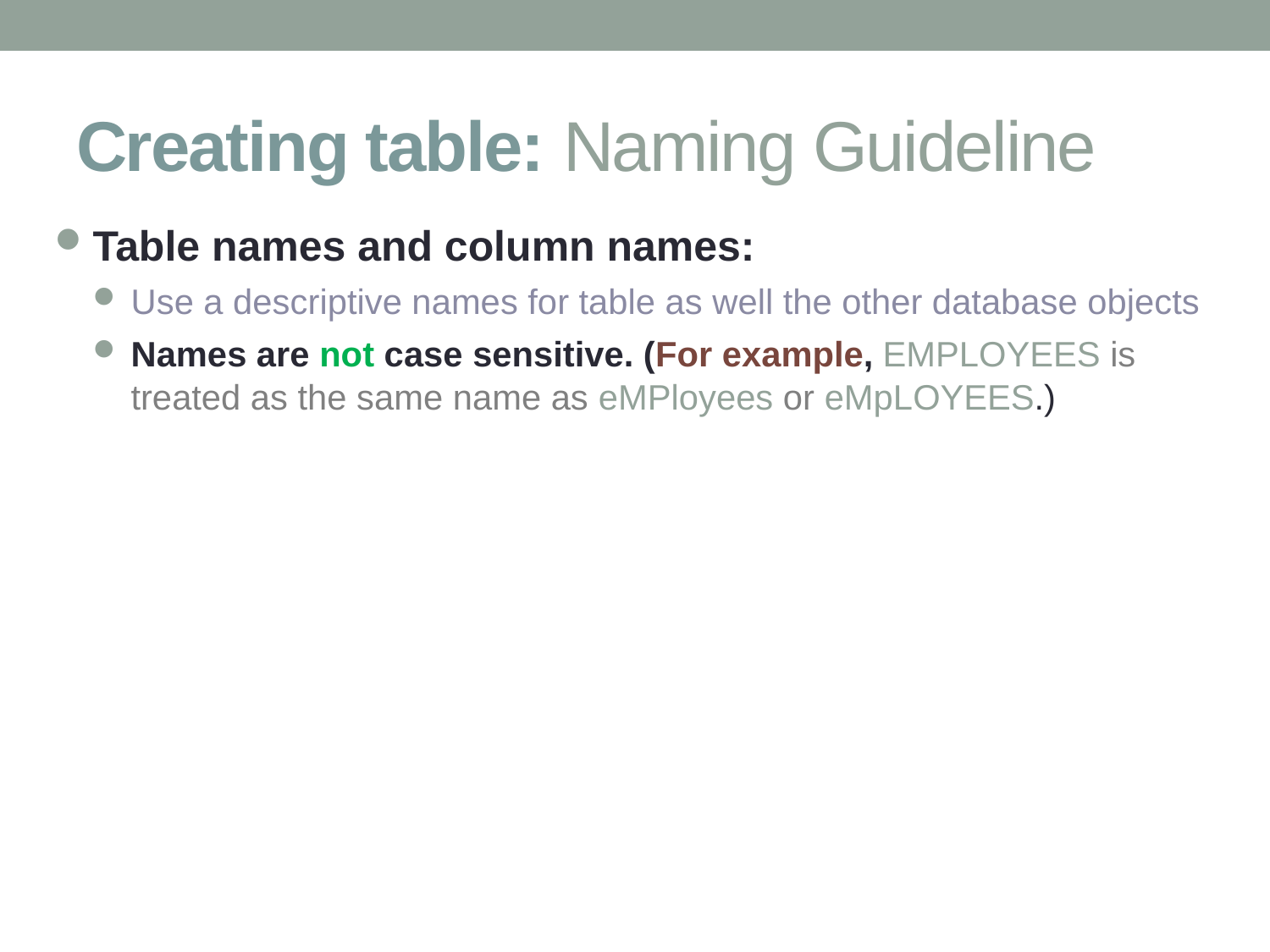

# Creating table: Naming Guideline
Table names and column names:
Use a descriptive names for table as well the other database objects
Names are not case sensitive. (For example, EMPLOYEES is treated as the same name as eMPloyees or eMpLOYEES.)